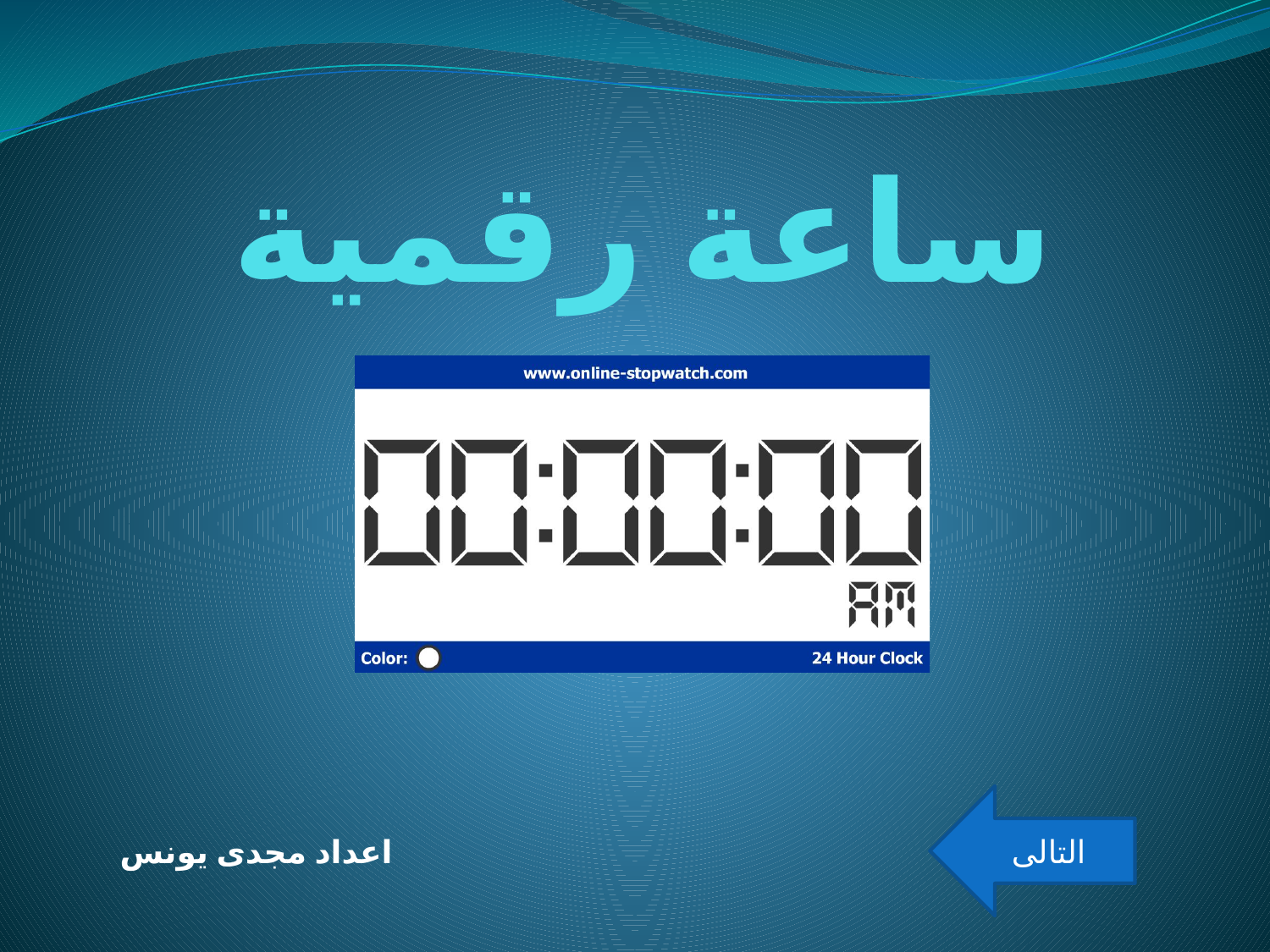

# ساعة رقمية

التالى
اعداد مجدى يونس